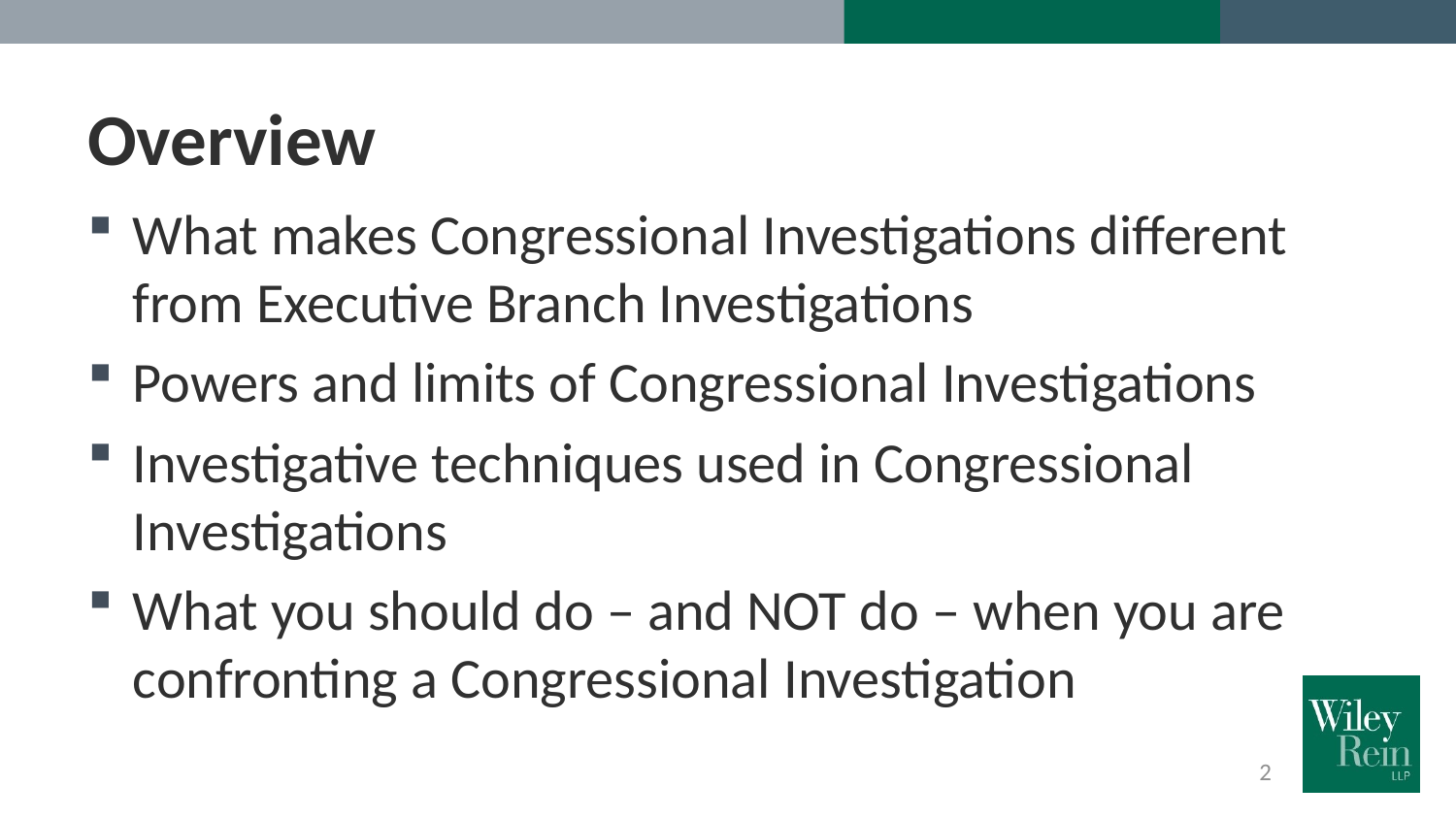

# Overview
What makes Congressional Investigations different from Executive Branch Investigations
Powers and limits of Congressional Investigations
Investigative techniques used in Congressional Investigations
What you should do – and NOT do – when you are confronting a Congressional Investigation

2